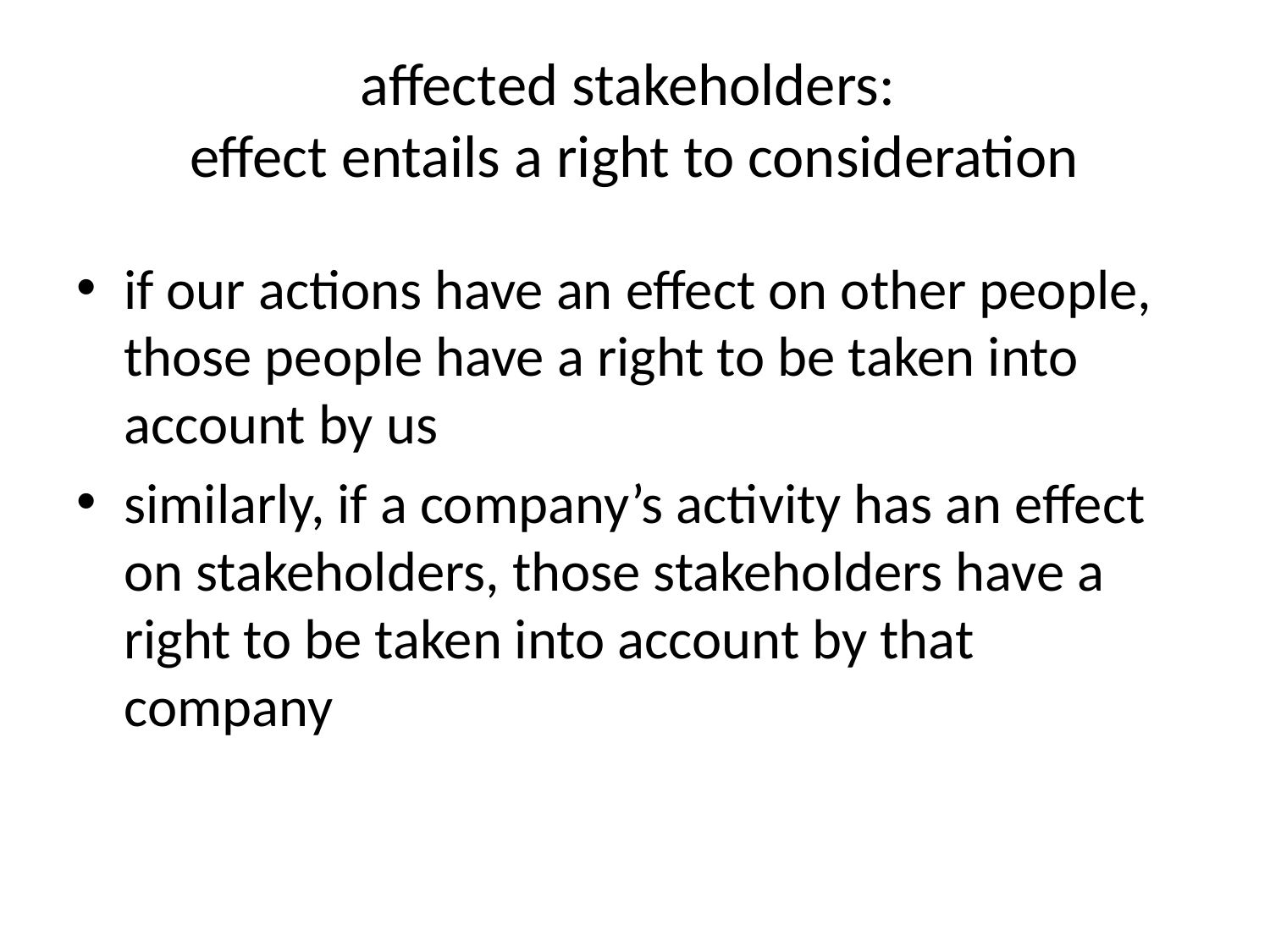

# affected stakeholders: effect entails a right to consideration
if our actions have an effect on other people, those people have a right to be taken into account by us
similarly, if a company’s activity has an effect on stakeholders, those stakeholders have a right to be taken into account by that company